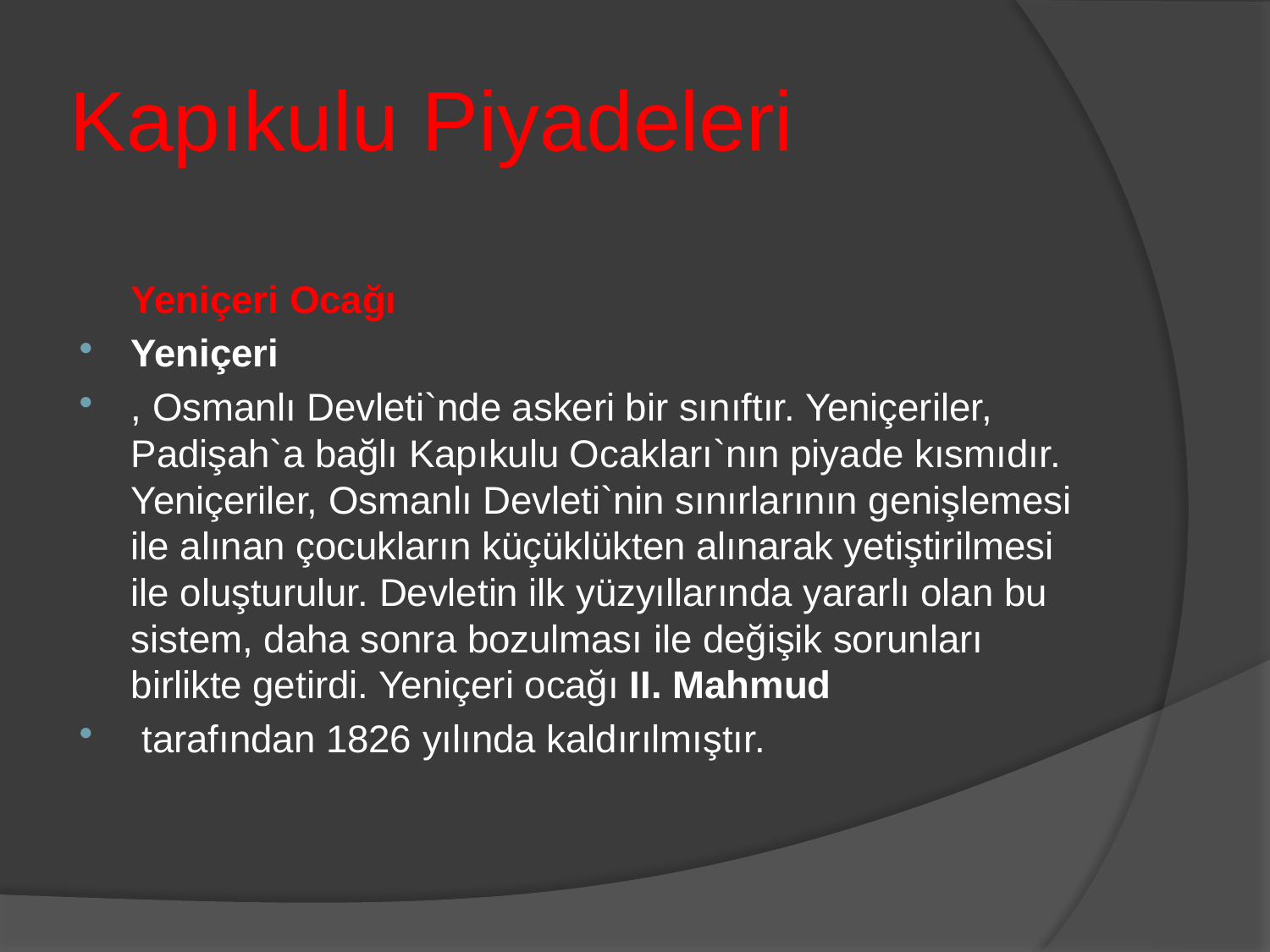

# Kapıkulu Piyadeleri
Yeniçeri Ocağı
Yeniçeri
, Osmanlı Devleti`nde askeri bir sınıftır. Yeniçeriler, Padişah`a bağlı Kapıkulu Ocakları`nın piyade kısmıdır. Yeniçeriler, Osmanlı Devleti`nin sınırlarının genişlemesi ile alınan çocukların küçüklükten alınarak yetiştirilmesi ile oluşturulur. Devletin ilk yüzyıllarında yararlı olan bu sistem, daha sonra bozulması ile değişik sorunları birlikte getirdi. Yeniçeri ocağı II. Mahmud
 tarafından 1826 yılında kaldırılmıştır.